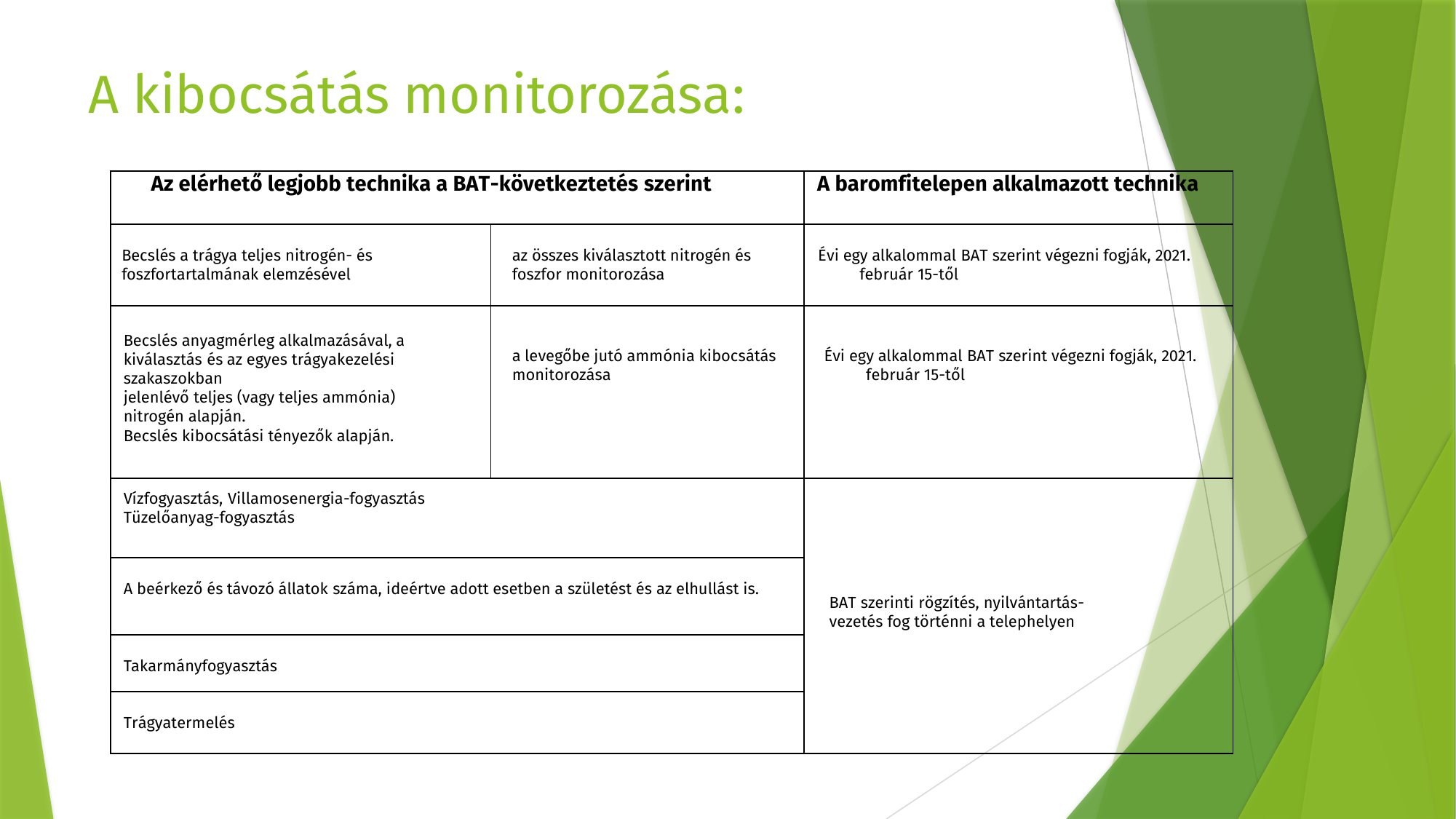

# A kibocsátás monitorozása:
| Az elérhető legjobb technika a BAT-következtetés szerint |  | A baromfitelepen alkalmazott technika |
| --- | --- | --- |
| Becslés a trágya teljes nitrogén- és foszfortartalmának elemzésével | az összes kiválasztott nitrogén és foszfor monitorozása | Évi egy alkalommal BAT szerint végezni fogják, 2021. február 15-től |
| Becslés anyagmérleg alkalmazásával, a kiválasztás és az egyes trágyakezelési szakaszokban jelenlévő teljes (vagy teljes ammónia) nitrogén alapján. Becslés kibocsátási tényezők alapján. | a levegőbe jutó ammónia kibocsátás monitorozása | Évi egy alkalommal BAT szerint végezni fogják, 2021. február 15-től |
| Vízfogyasztás, Villamosenergia-fogyasztás Tüzelőanyag-fogyasztás |  | BAT szerinti rögzítés, nyilvántartás- vezetés fog történni a telephelyen |
| A beérkező és távozó állatok száma, ideértve adott esetben a születést és az elhullást is. |  |  |
| Takarmányfogyasztás |  |  |
| Trágyatermelés |  |  |